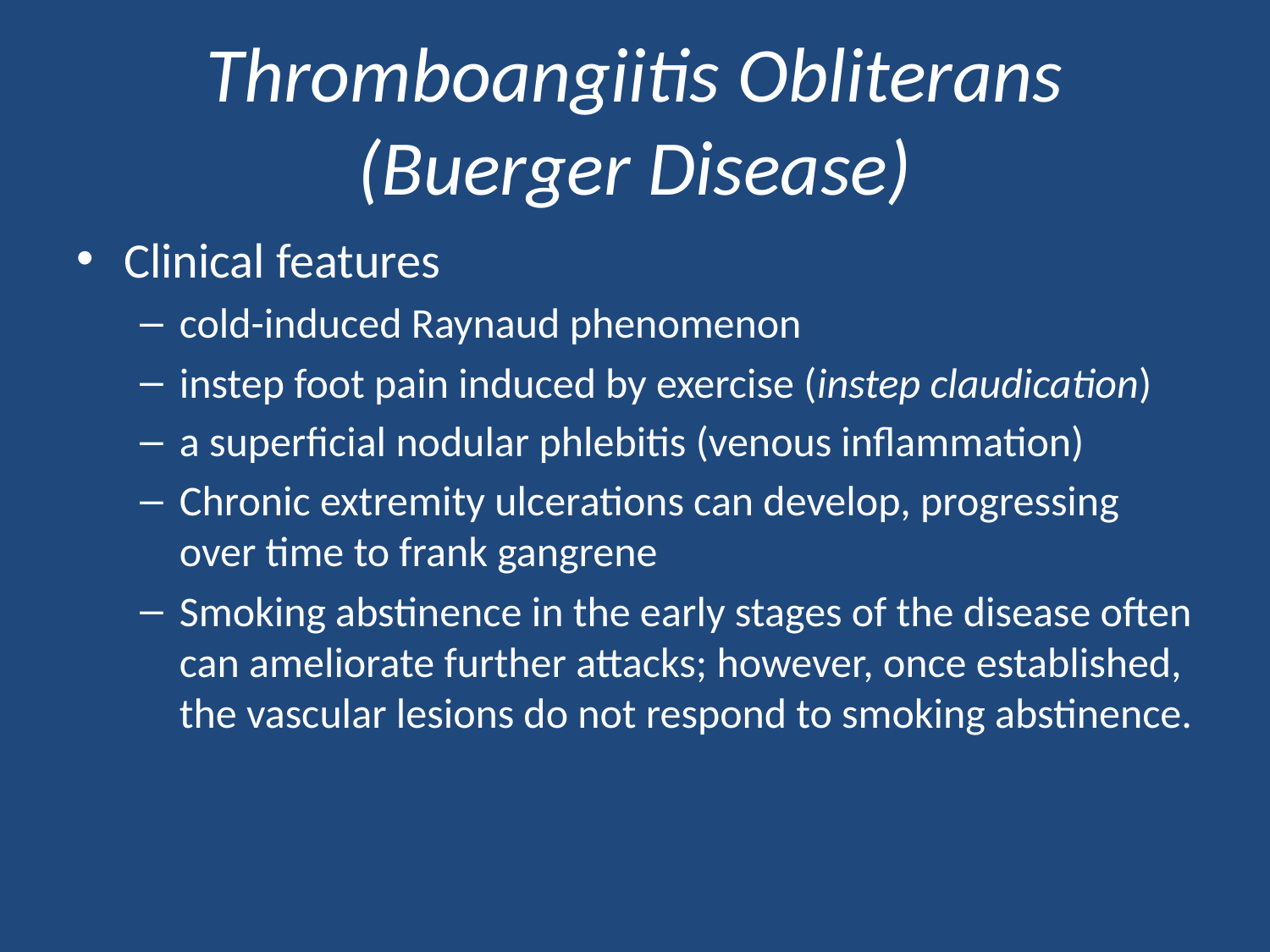

# Thromboangiitis Obliterans (Buerger Disease)
Clinical features
cold-induced Raynaud phenomenon
instep foot pain induced by exercise (instep claudication)
a superficial nodular phlebitis (venous inflammation)
Chronic extremity ulcerations can develop, progressing over time to frank gangrene
Smoking abstinence in the early stages of the disease often can ameliorate further attacks; however, once established, the vascular lesions do not respond to smoking abstinence.